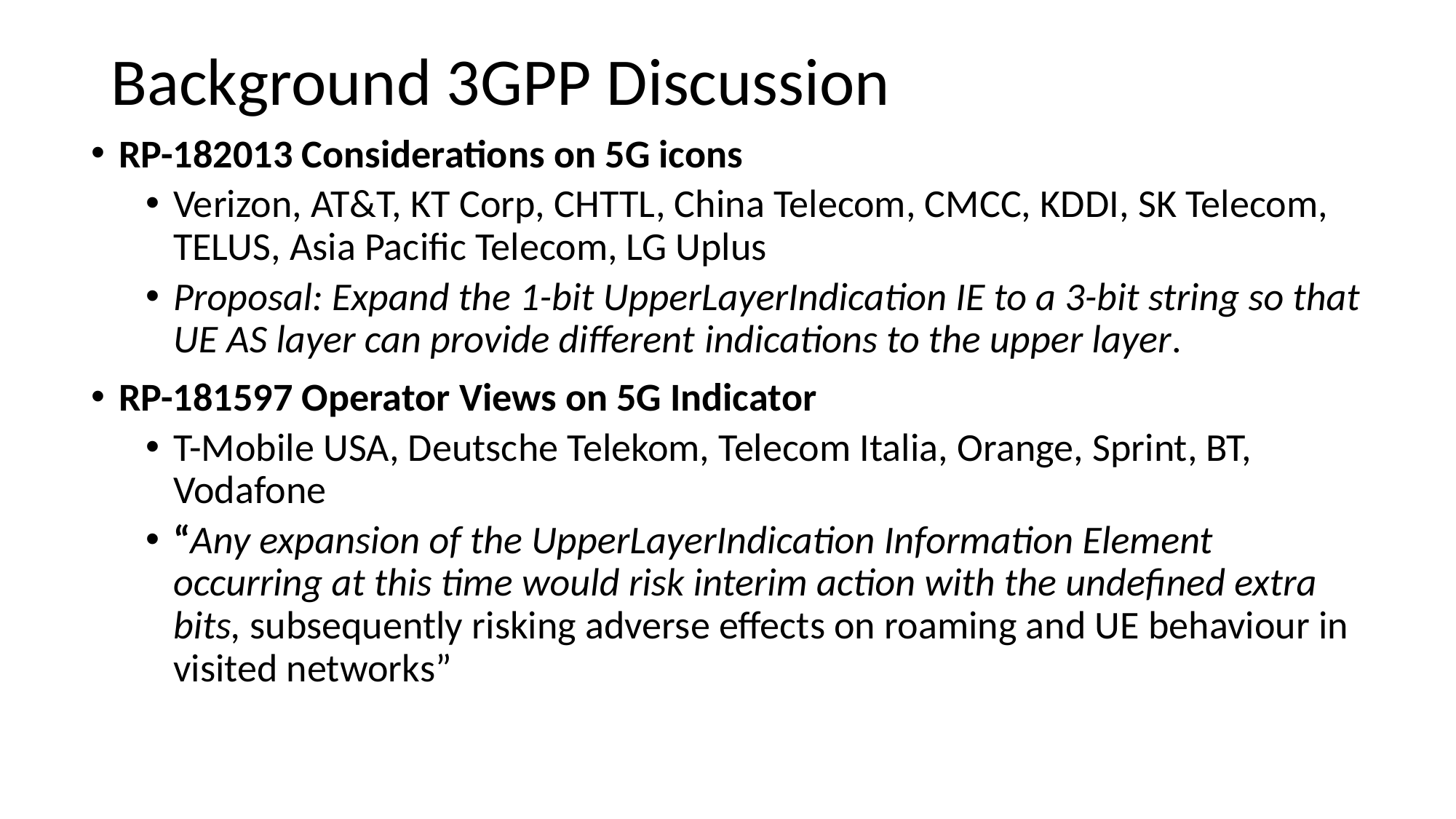

# Background 3GPP Discussion
RP-182013 Considerations on 5G icons
Verizon, AT&T, KT Corp, CHTTL, China Telecom, CMCC, KDDI, SK Telecom, TELUS, Asia Pacific Telecom, LG Uplus
Proposal: Expand the 1-bit UpperLayerIndication IE to a 3-bit string so that UE AS layer can provide different indications to the upper layer.
RP-181597 Operator Views on 5G Indicator
T-Mobile USA, Deutsche Telekom, Telecom Italia, Orange, Sprint, BT, Vodafone
“Any expansion of the UpperLayerIndication Information Element occurring at this time would risk interim action with the undefined extra bits, subsequently risking adverse effects on roaming and UE behaviour in visited networks”